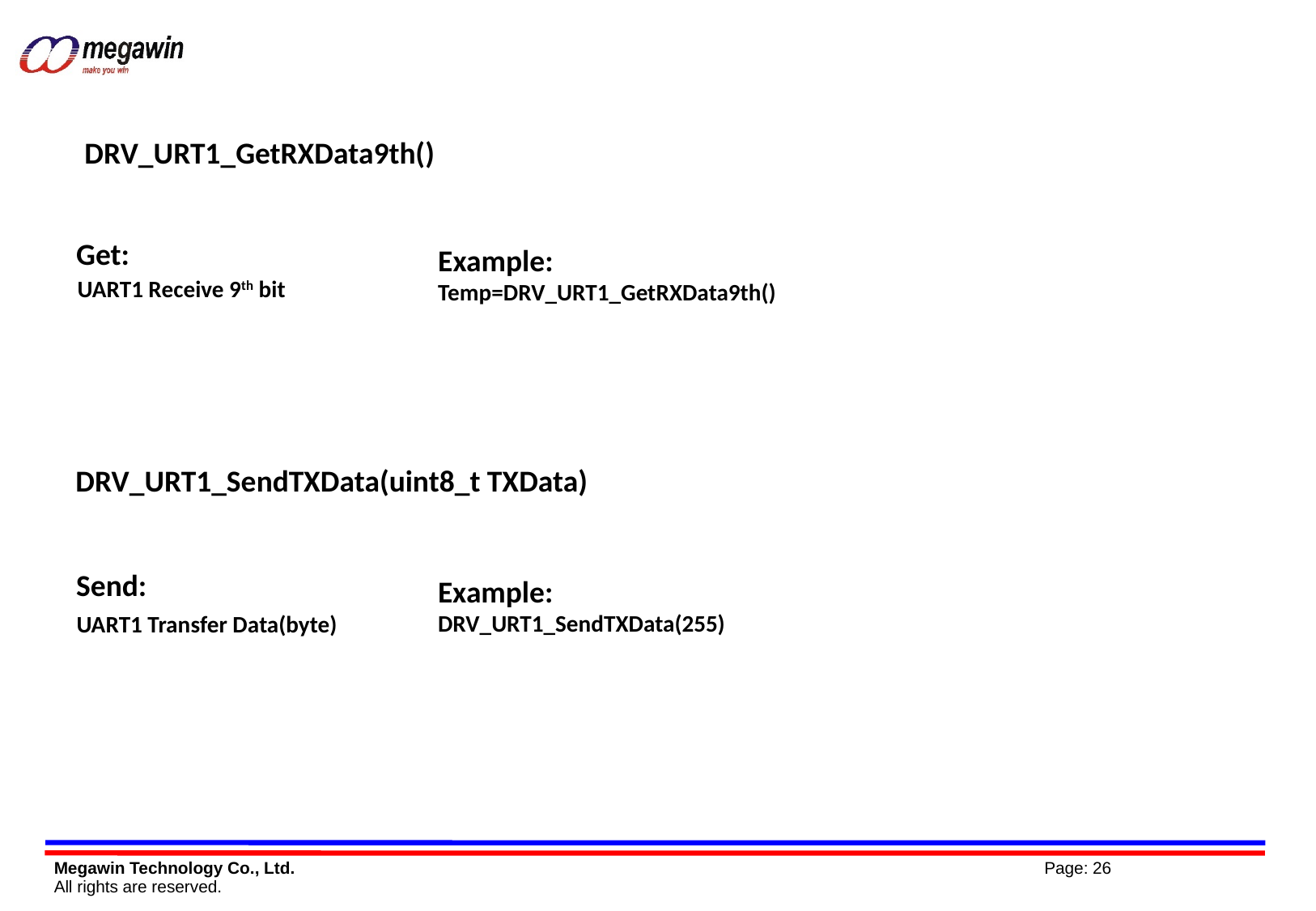

DRV_URT1_GetRXData9th()
Get:
Example:
Temp=DRV_URT1_GetRXData9th()

UART1 Receive 9th bit
DRV_URT1_SendTXData(uint8_t TXData)
Send:
Example:
DRV_URT1_SendTXData(255)
UART1 Transfer Data(byte)